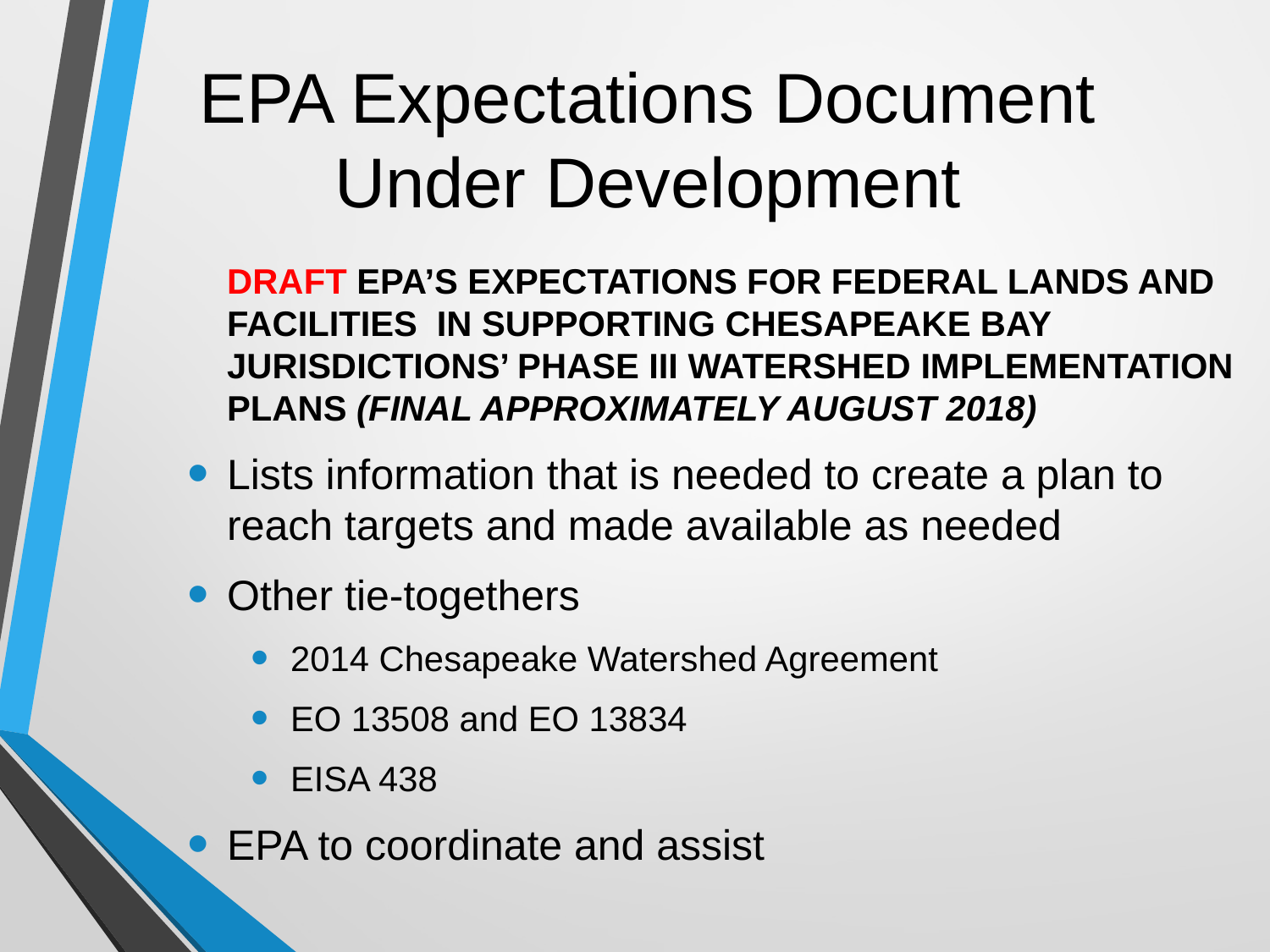

# EPA Expectations Document Under Development
Draft EPA’s Expectations for Federal Lands and Facilities  In Supporting Chesapeake Bay Jurisdictions’ Phase III Watershed Implementation Plans (Final approximately August 2018)
Lists information that is needed to create a plan to reach targets and made available as needed
Other tie-togethers
2014 Chesapeake Watershed Agreement
EO 13508 and EO 13834
EISA 438
EPA to coordinate and assist